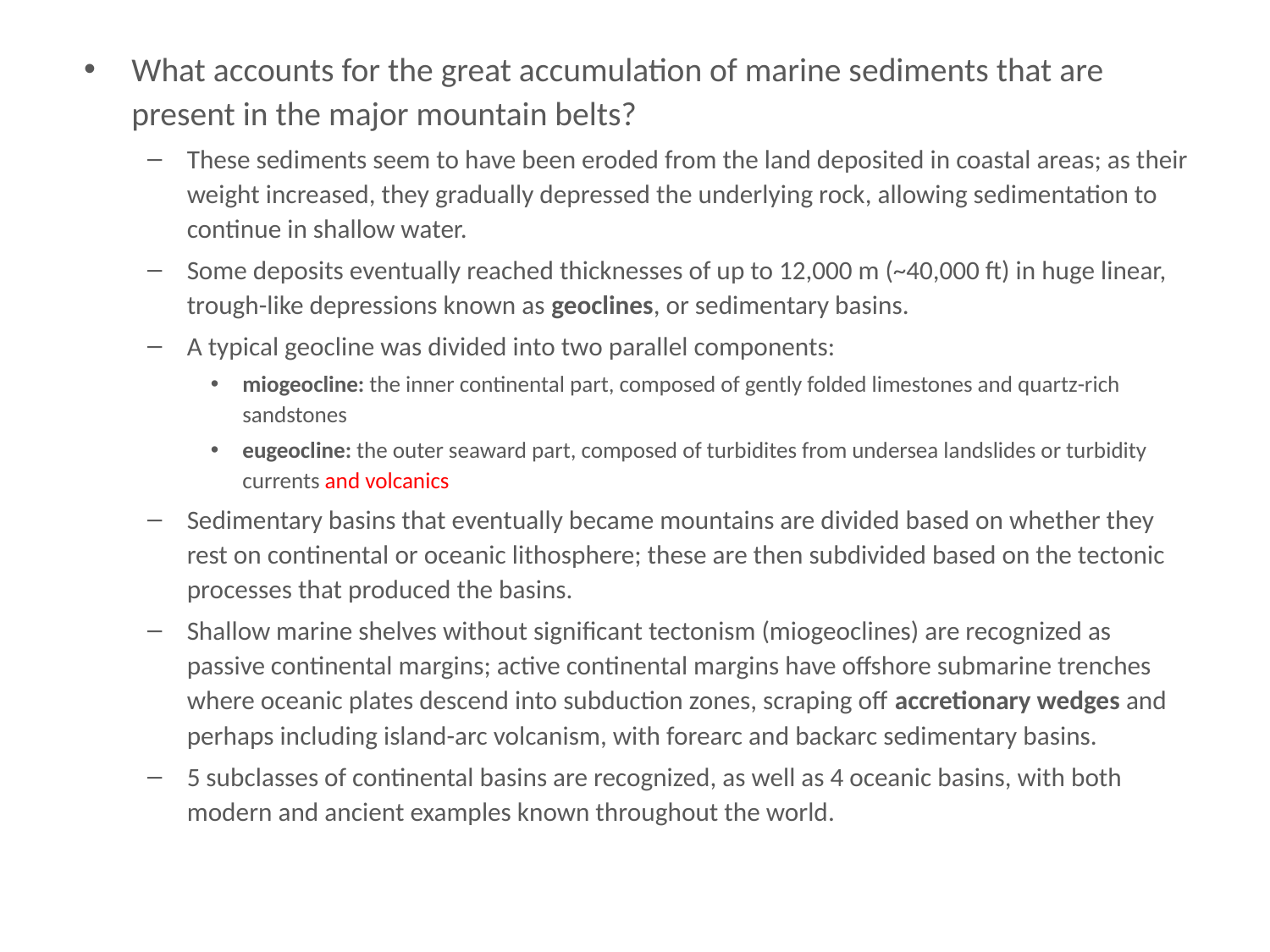

# What accounts for the great accumulation of marine sediments that are present...
What accounts for the great accumulation of marine sediments that are present in the major mountain belts?
These sediments seem to have been eroded from the land deposited in coastal areas; as their weight increased, they gradually depressed the underlying rock, allowing sedimentation to continue in shallow water.
Some deposits eventually reached thicknesses of up to 12,000 m (~40,000 ft) in huge linear, trough-like depressions known as geoclines, or sedimentary basins.
A typical geocline was divided into two parallel components:
miogeocline: the inner continental part, composed of gently folded limestones and quartz-rich sandstones
eugeocline: the outer seaward part, composed of turbidites from undersea landslides or turbidity currents and volcanics
Sedimentary basins that eventually became mountains are divided based on whether they rest on continental or oceanic lithosphere; these are then subdivided based on the tectonic processes that produced the basins.
Shallow marine shelves without significant tectonism (miogeoclines) are recognized as passive continental margins; active continental margins have offshore submarine trenches where oceanic plates descend into subduction zones, scraping off accretionary wedges and perhaps including island-arc volcanism, with forearc and backarc sedimentary basins.
5 subclasses of continental basins are recognized, as well as 4 oceanic basins, with both modern and ancient examples known throughout the world.